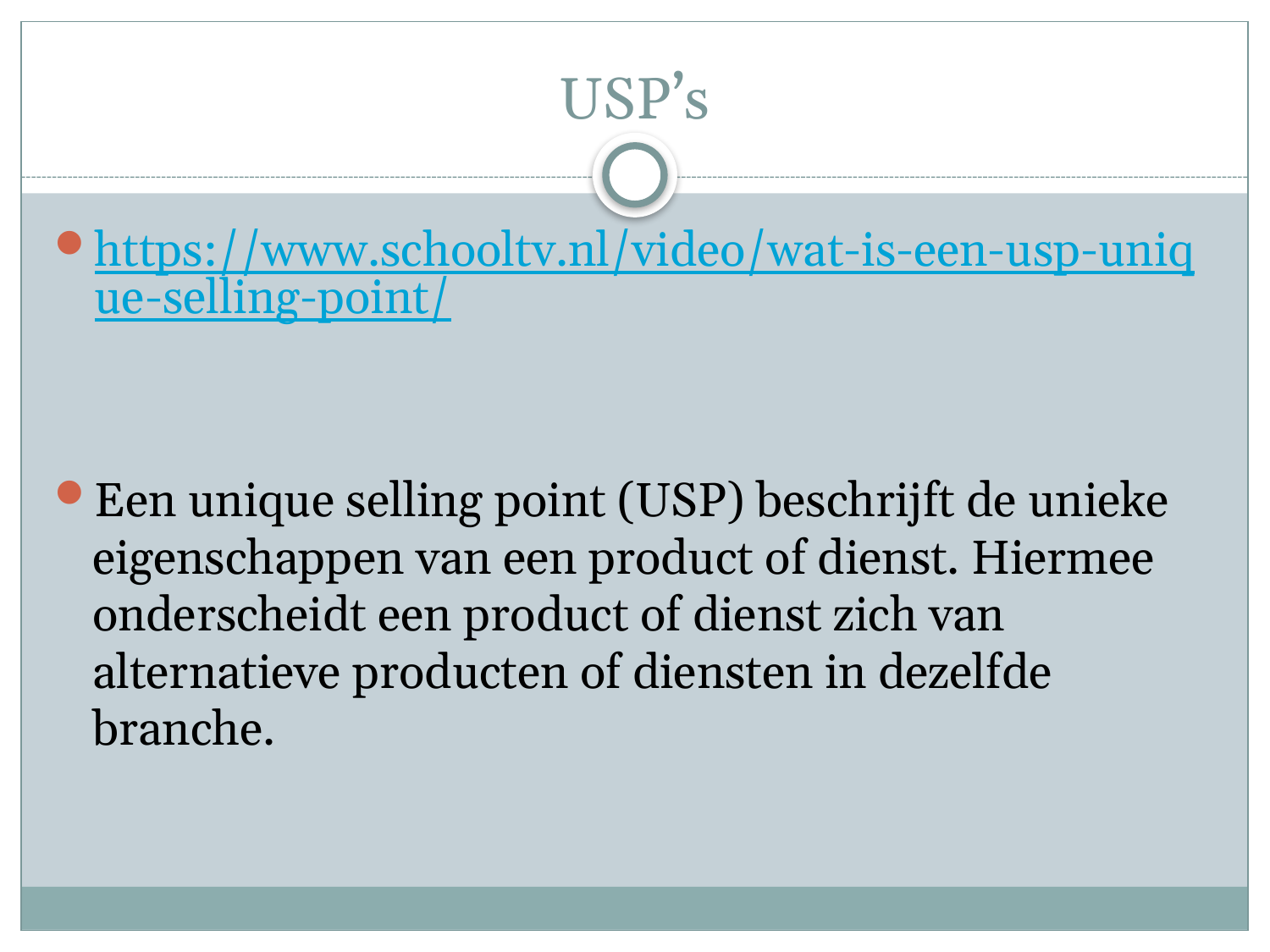

# USP’s
https://www.schooltv.nl/video/wat-is-een-usp-unique-selling-point/

Een unique selling point (USP) beschrijft de unieke eigenschappen van een product of dienst. Hiermee onderscheidt een product of dienst zich van alternatieve producten of diensten in dezelfde branche.